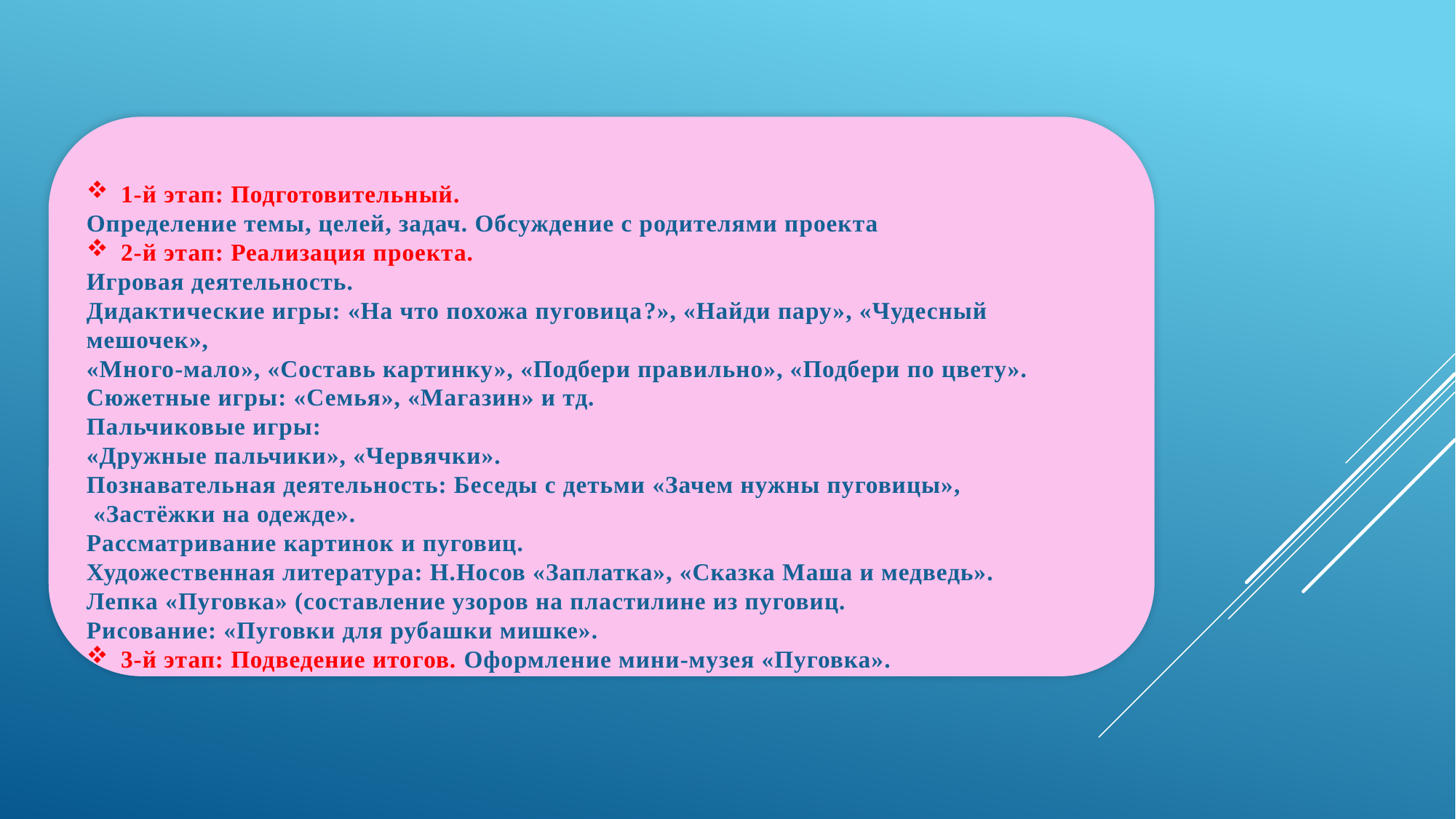

1-й этап: Подготовительный.
Определение темы, целей, задач. Обсуждение с родителями проекта
2-й этап: Реализация проекта.
Игровая деятельность.
Дидактические игры: «На что похожа пуговица?», «Найди пару», «Чудесный мешочек»,
«Много-мало», «Составь картинку», «Подбери правильно», «Подбери по цвету».
Сюжетные игры: «Семья», «Магазин» и тд.
Пальчиковые игры:
«Дружные пальчики», «Червячки».
Познавательная деятельность: Беседы с детьми «Зачем нужны пуговицы»,
 «Застёжки на одежде».
Рассматривание картинок и пуговиц.
Художественная литература: Н.Носов «Заплатка», «Сказка Маша и медведь».
Лепка «Пуговка» (составление узоров на пластилине из пуговиц.
Рисование: «Пуговки для рубашки мишке».
3-й этап: Подведение итогов. Оформление мини-музея «Пуговка».